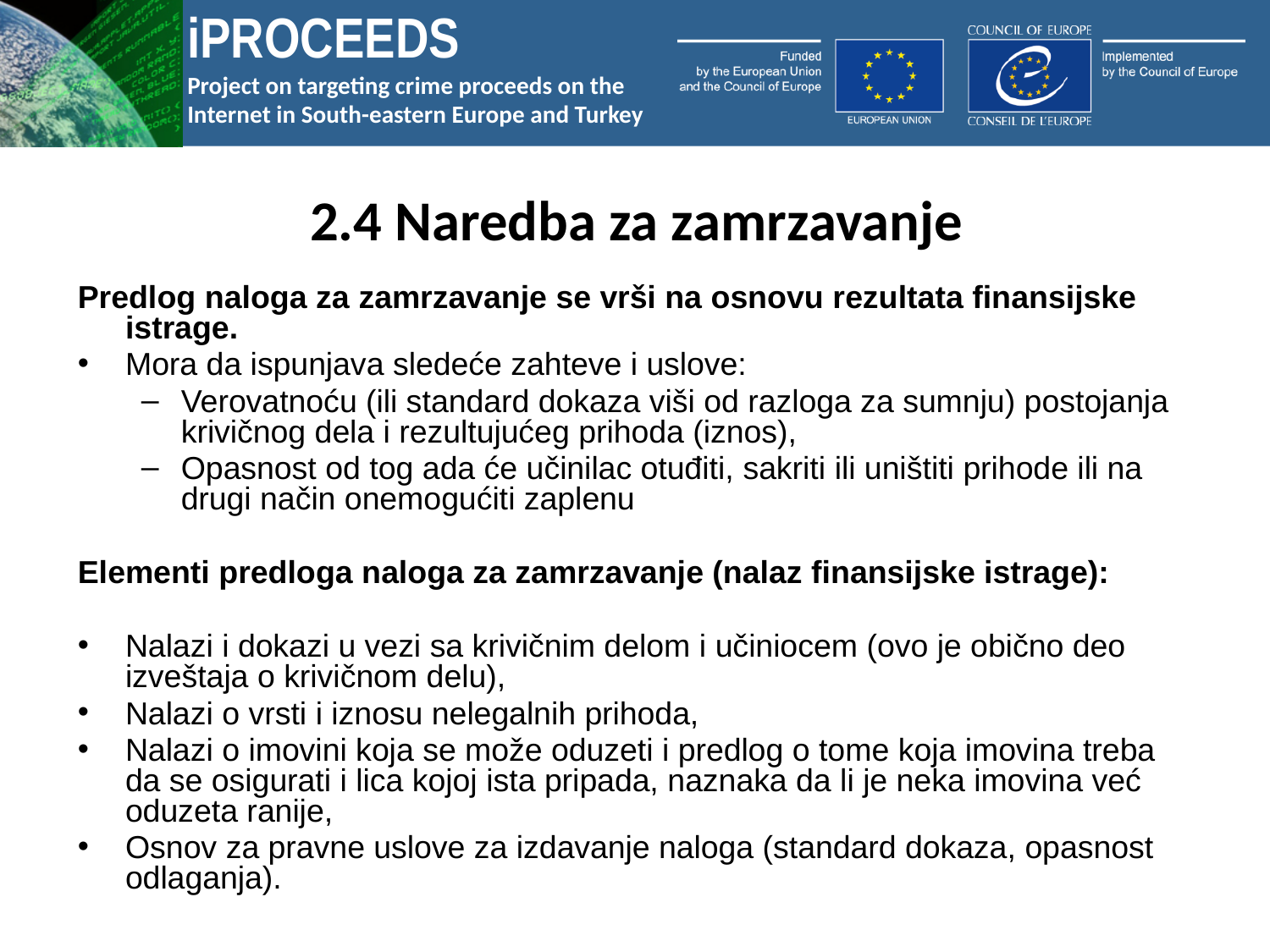

# 2.4 Naredba za zamrzavanje
Predlog naloga za zamrzavanje se vrši na osnovu rezultata finansijske istrage.
Mora da ispunjava sledeće zahteve i uslove:
Verovatnoću (ili standard dokaza viši od razloga za sumnju) postojanja krivičnog dela i rezultujućeg prihoda (iznos),
Opasnost od tog ada će učinilac otuđiti, sakriti ili uništiti prihode ili na drugi način onemogućiti zaplenu

Elementi predloga naloga za zamrzavanje (nalaz finansijske istrage):

Nalazi i dokazi u vezi sa krivičnim delom i učiniocem (ovo je obično deo izveštaja o krivičnom delu),
Nalazi o vrsti i iznosu nelegalnih prihoda,
Nalazi o imovini koja se može oduzeti i predlog o tome koja imovina treba da se osigurati i lica kojoj ista pripada, naznaka da li je neka imovina već oduzeta ranije,
Osnov za pravne uslove za izdavanje naloga (standard dokaza, opasnost odlaganja).